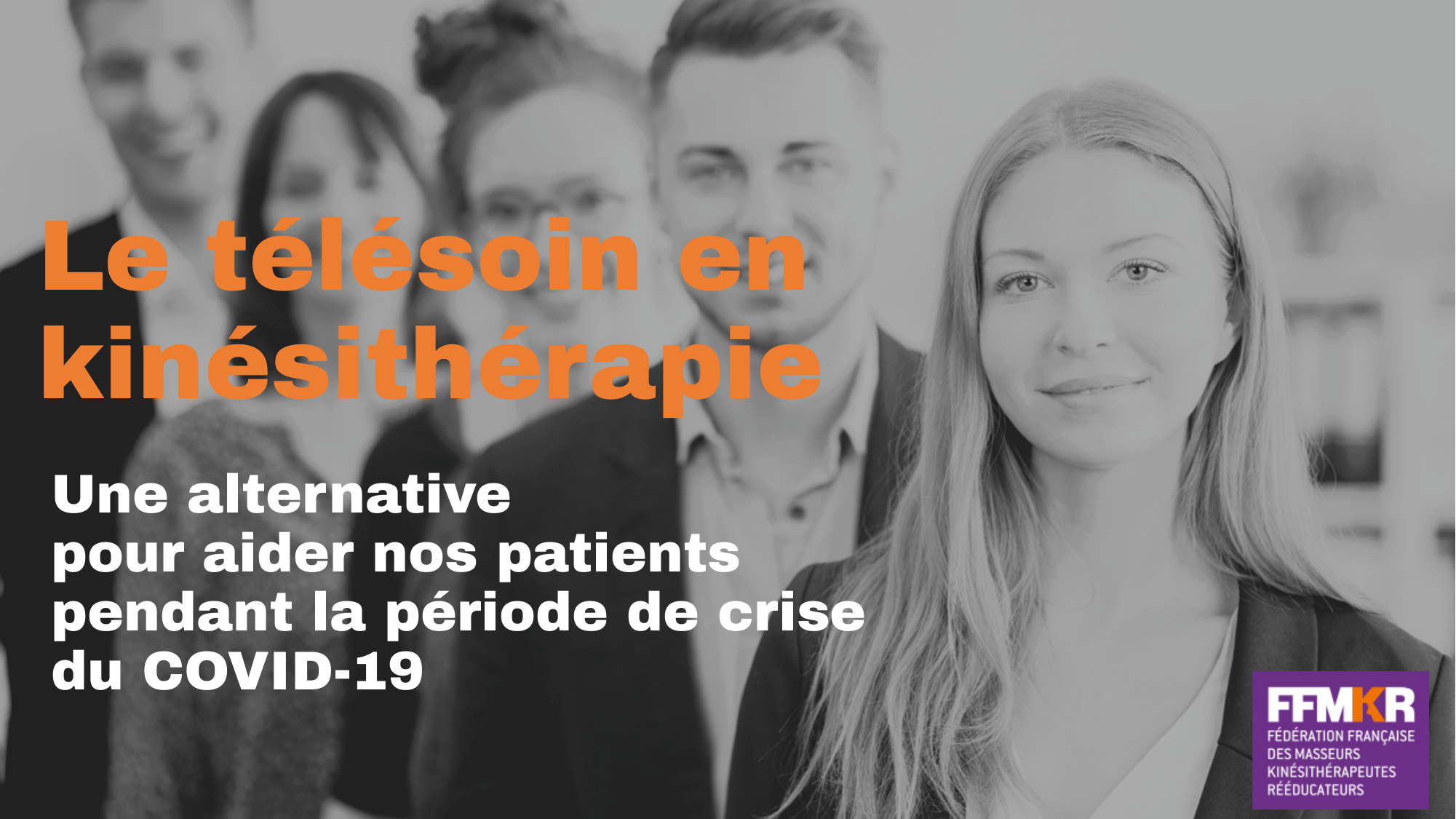

Le télésoin en kinésithérapie
# Une alternative pour aider nos patients pendant la période de crise du COVID-19